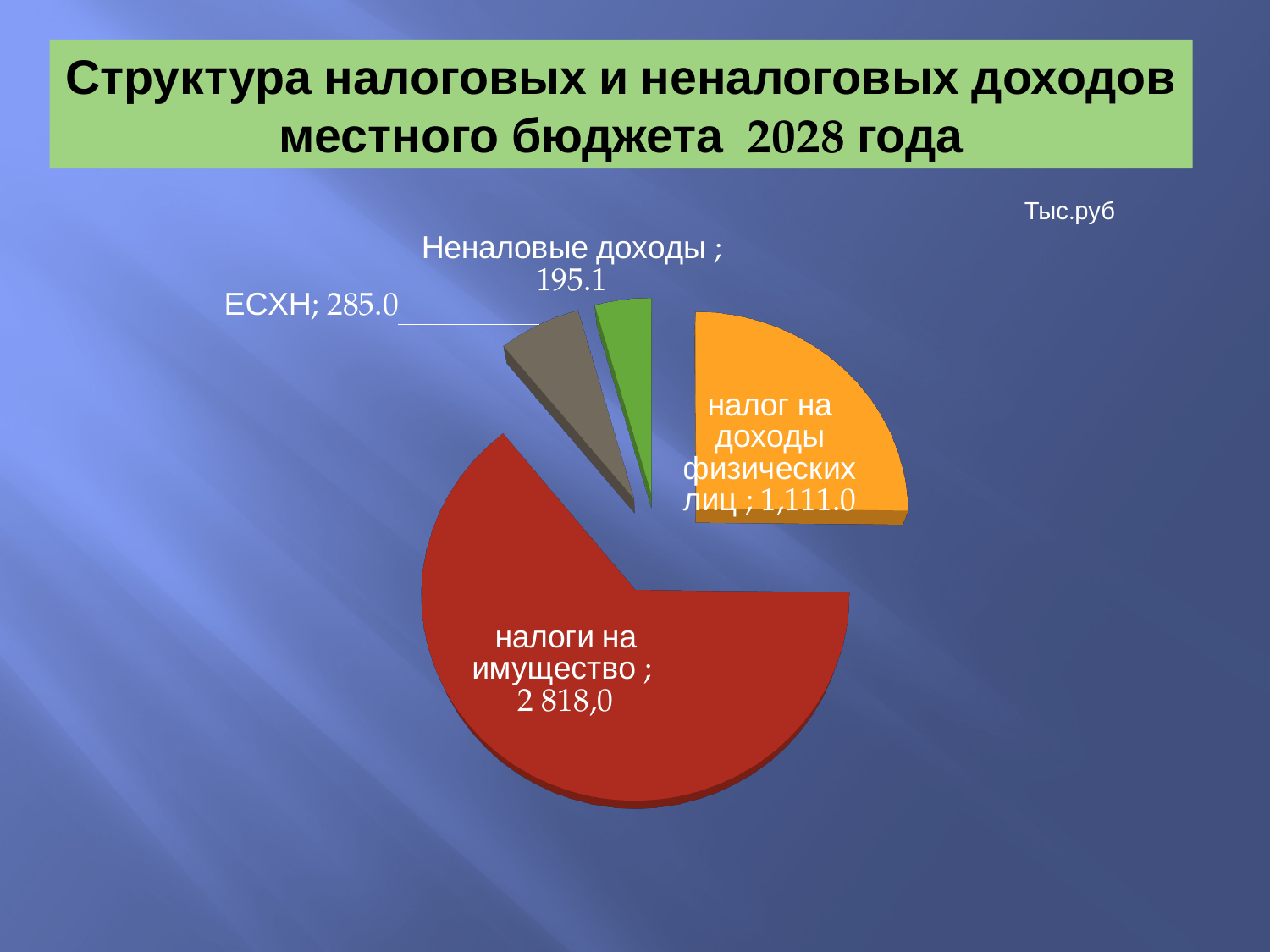

# Структура налоговых и неналоговых доходов местного бюджета  2028 года
Тыс.руб

[unsupported chart]